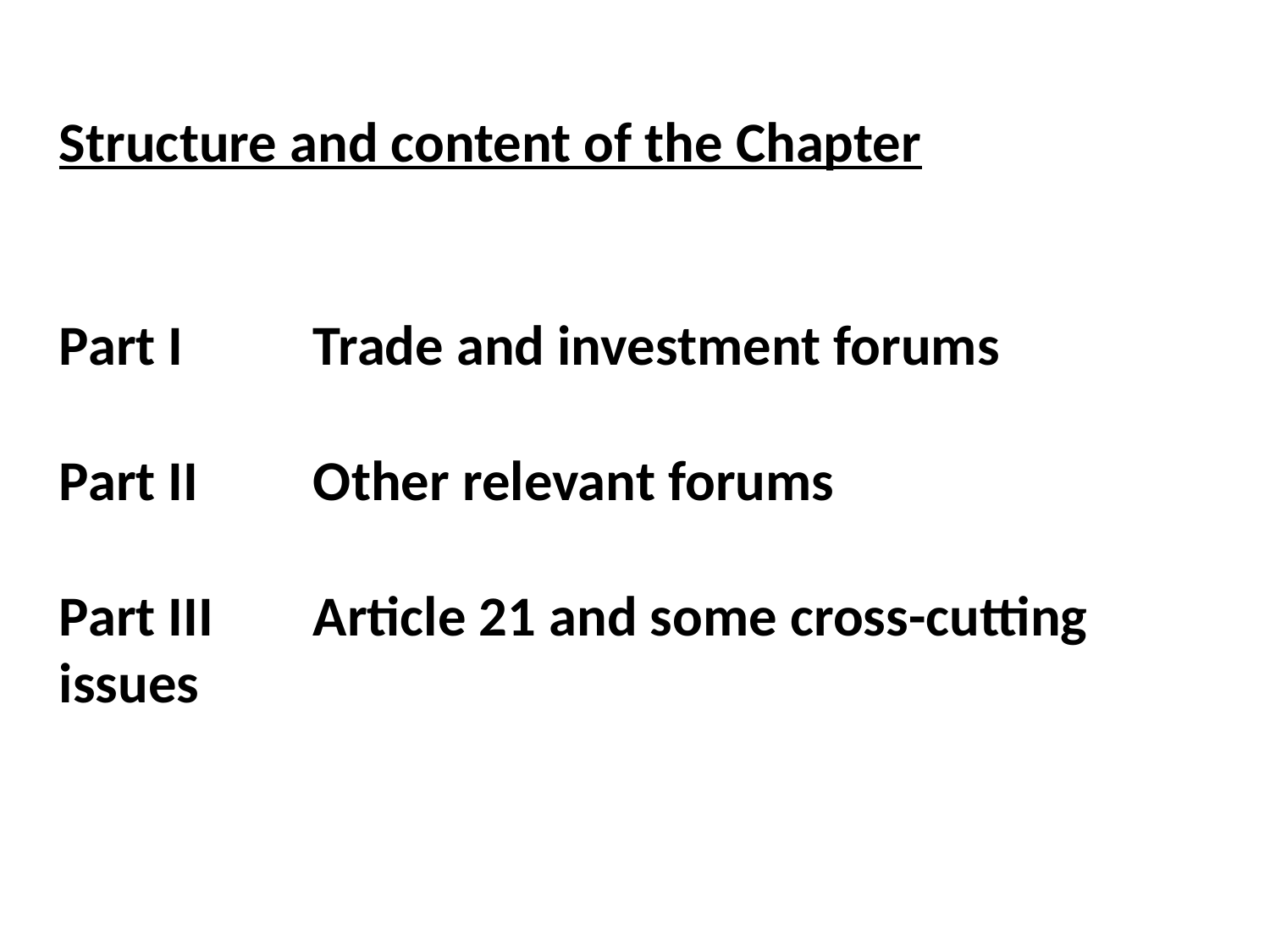

Structure and content of the Chapter

Part I		Trade and investment forums

Part II	Other relevant forums

Part III 	Article 21 and some cross-cutting issues